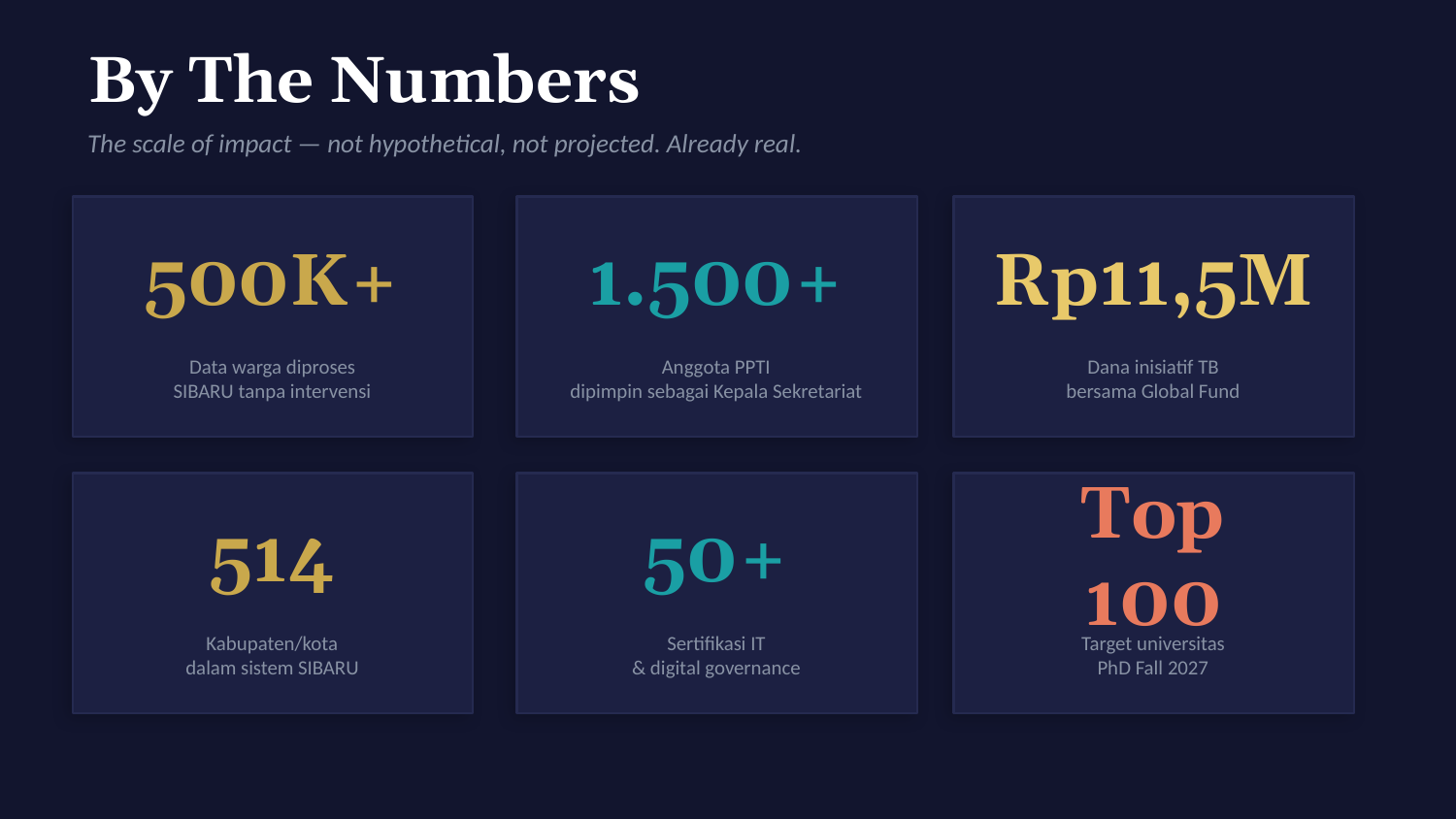

By The Numbers
The scale of impact — not hypothetical, not projected. Already real.

500K+
1.500+
Rp11,5M
Data warga diproses
SIBARU tanpa intervensi
Anggota PPTI
dipimpin sebagai Kepala Sekretariat
Dana inisiatif TB
bersama Global Fund

514
50+
Top
100
Kabupaten/kota
dalam sistem SIBARU
Sertifikasi IT
& digital governance
Target universitas
PhD Fall 2027